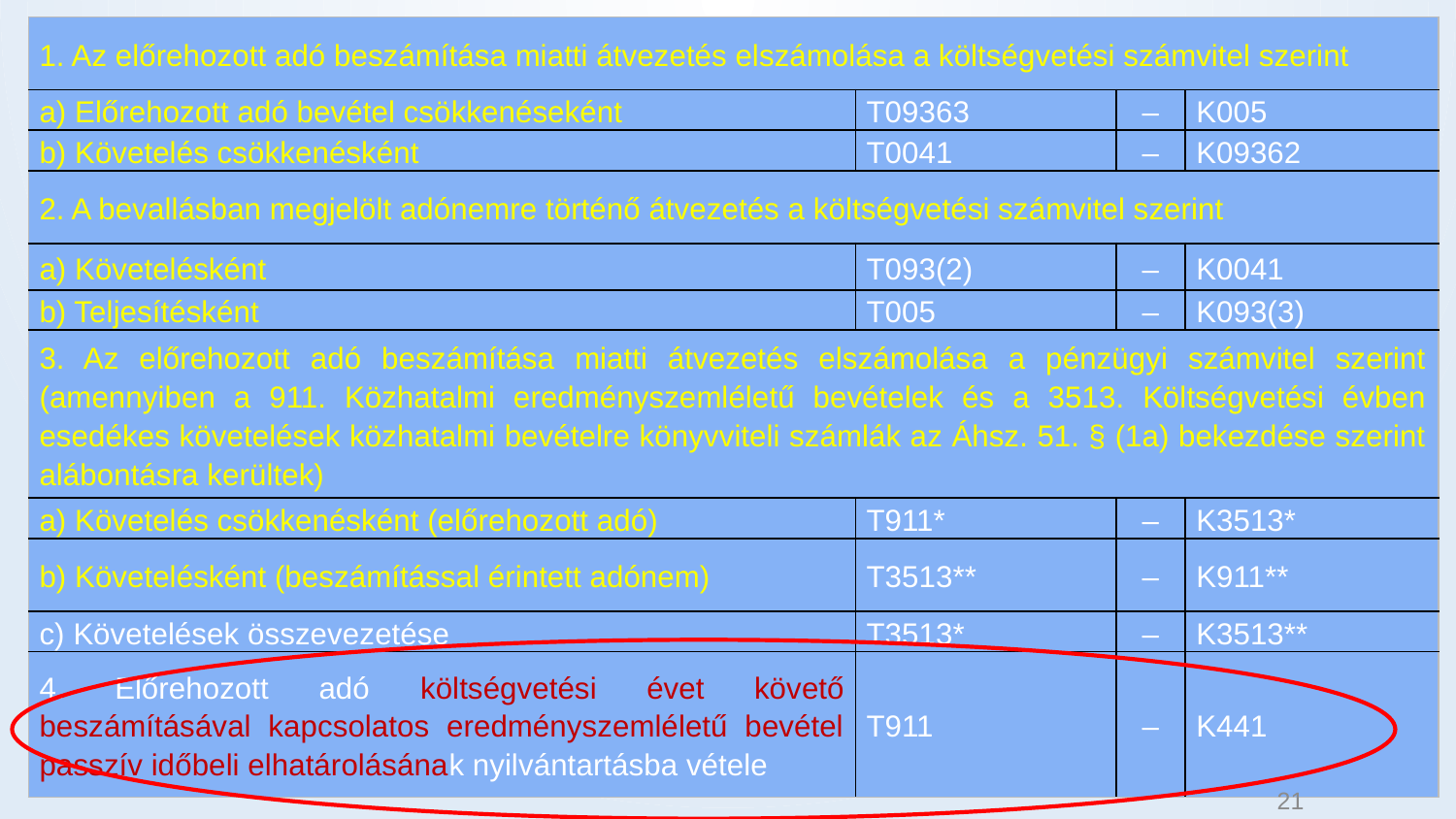

| 1. Az előrehozott adó beszámítása miatti átvezetés elszámolása a költségvetési számvitel szerint |  |  |  |
| --- | --- | --- | --- |
| a) Előrehozott adó bevétel csökkenéseként | T09363 | – | K005 |
| b) Követelés csökkenésként | T0041 | – | K09362 |
| 2. A bevallásban megjelölt adónemre történő átvezetés a költségvetési számvitel szerint |  |  |  |
| a) Követelésként | T093(2) | – | K0041 |
| b) Teljesítésként | T005 | – | K093(3) |
| 3. Az előrehozott adó beszámítása miatti átvezetés elszámolása a pénzügyi számvitel szerint (amennyiben a 911. Közhatalmi eredményszemléletű bevételek és a 3513. Költségvetési évben esedékes követelések közhatalmi bevételre könyvviteli számlák az Áhsz. 51. § (1a) bekezdése szerint alábontásra kerültek) |  |  |  |
| a) Követelés csökkenésként (előrehozott adó) | T911\* | – | K3513\* |
| b) Követelésként (beszámítással érintett adónem) | T3513\*\* | – | K911\*\* |
| c) Követelések összevezetése | T3513\* | – | K3513\*\* |
| 4. Előrehozott adó költségvetési évet követő beszámításával kapcsolatos eredményszemléletű bevétel passzív időbeli elhatárolásának nyilvántartásba vétele | T911 | – | K441 |

21